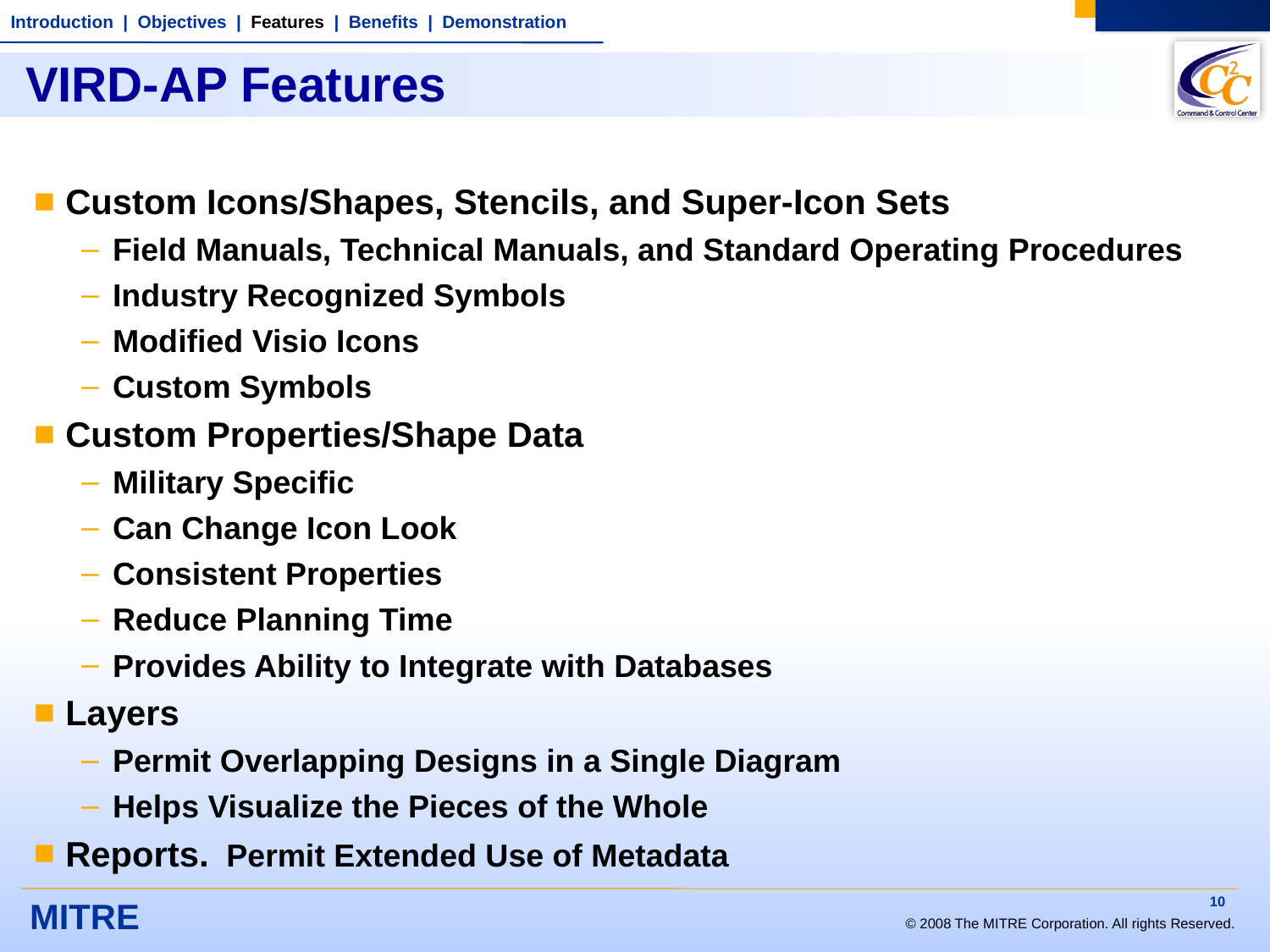

Introduction  |  Objectives  |  Features  |  Benefits  |  Demonstration
# VIRD-AP Features
Custom Icons/Shapes, Stencils, and Super-Icon Sets
Field Manuals, Technical Manuals, and Standard Operating Procedures
Industry Recognized Symbols
Modified Visio Icons
Custom Symbols
Custom Properties/Shape Data
Military Specific
Can Change Icon Look
Consistent Properties
Reduce Planning Time
Provides Ability to Integrate with Databases
Layers
Permit Overlapping Designs in a Single Diagram
Helps Visualize the Pieces of the Whole
Reports.  Permit Extended Use of Metadata
10